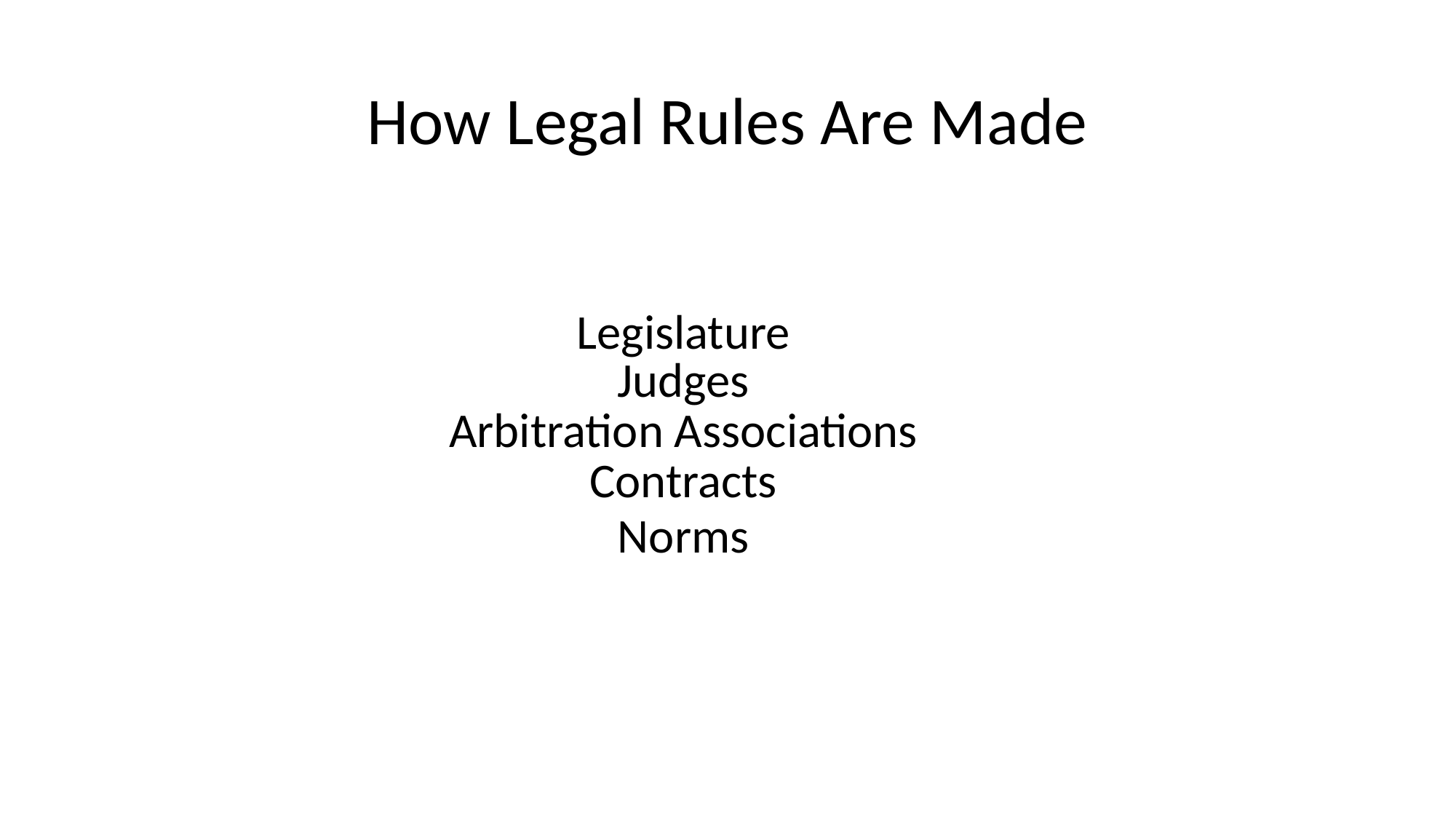

# How Legal Rules Are Made
Legislature
Judges
Arbitration Associations
Contracts
Norms